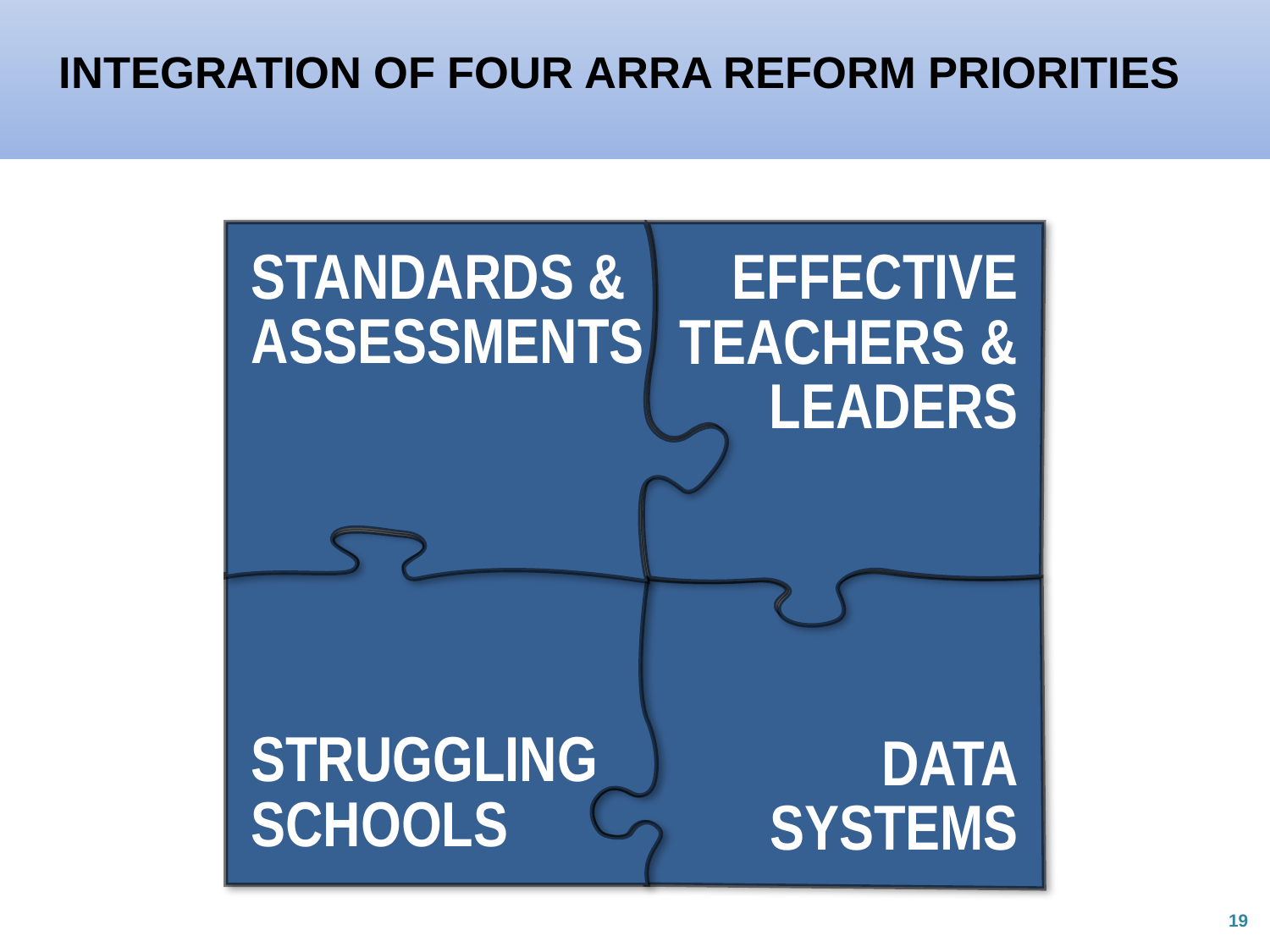

INTEGRATION OF FOUR ARRA REFORM PRIORITIES
STANDARDS & ASSESSMENTS

EFFECTIVE TEACHERS & LEADERS

Struggling Schools
Data
Systems
19